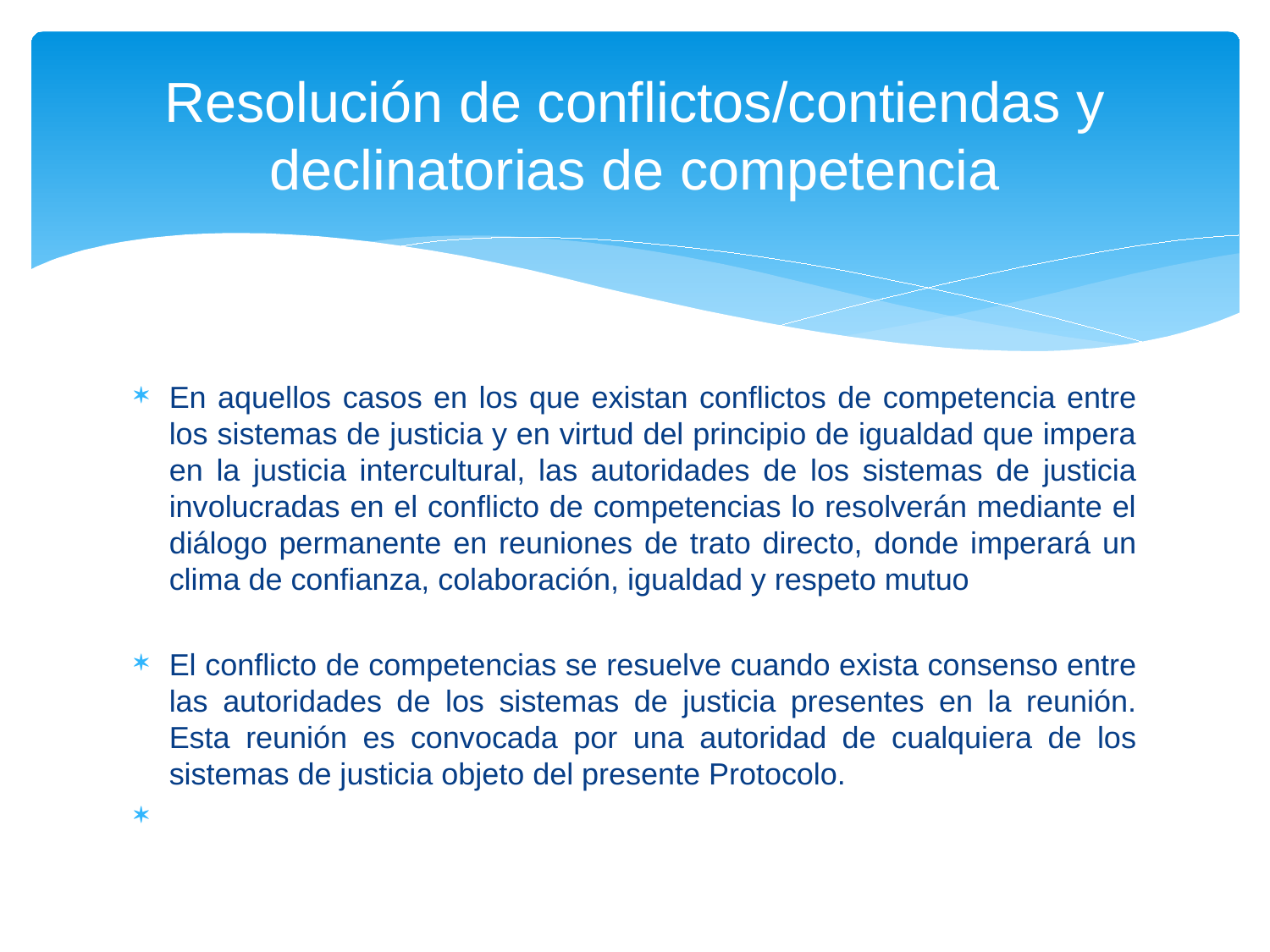

# Resolución de conflictos/contiendas y declinatorias de competencia
En aquellos casos en los que existan conflictos de competencia entre los sistemas de justicia y en virtud del principio de igualdad que impera en la justicia intercultural, las autoridades de los sistemas de justicia involucradas en el conflicto de competencias lo resolverán mediante el diálogo permanente en reuniones de trato directo, donde imperará un clima de confianza, colaboración, igualdad y respeto mutuo

El conflicto de competencias se resuelve cuando exista consenso entre las autoridades de los sistemas de justicia presentes en la reunión. Esta reunión es convocada por una autoridad de cualquiera de los sistemas de justicia objeto del presente Protocolo.